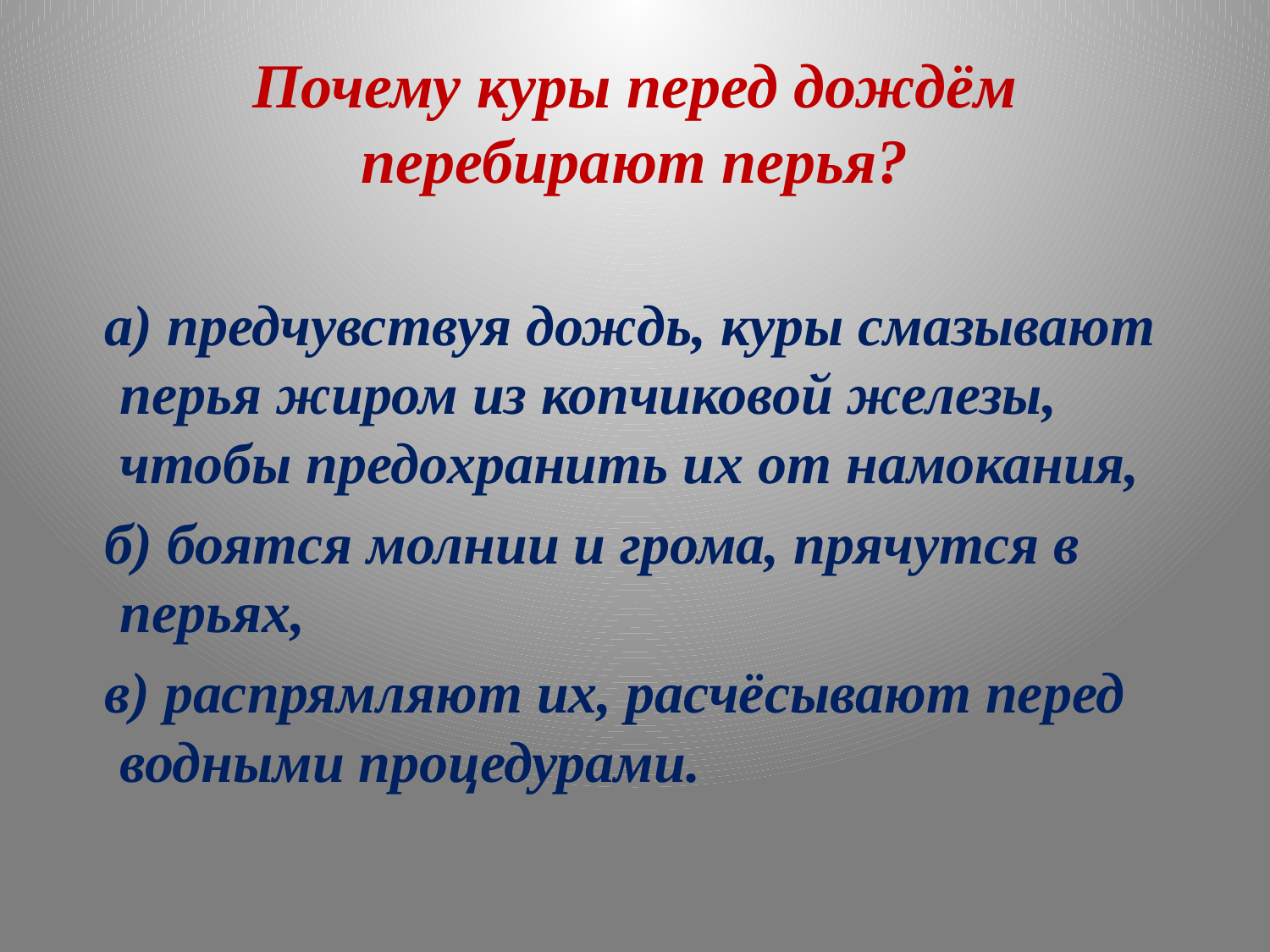

# Почему куры перед дождём перебирают перья?

  а) предчувствуя дождь, куры смазывают перья жиром из копчиковой железы, чтобы предохранить их от намокания,
  б) боятся молнии и грома, прячутся в перьях,
  в) распрямляют их, расчёсывают перед водными процедурами.